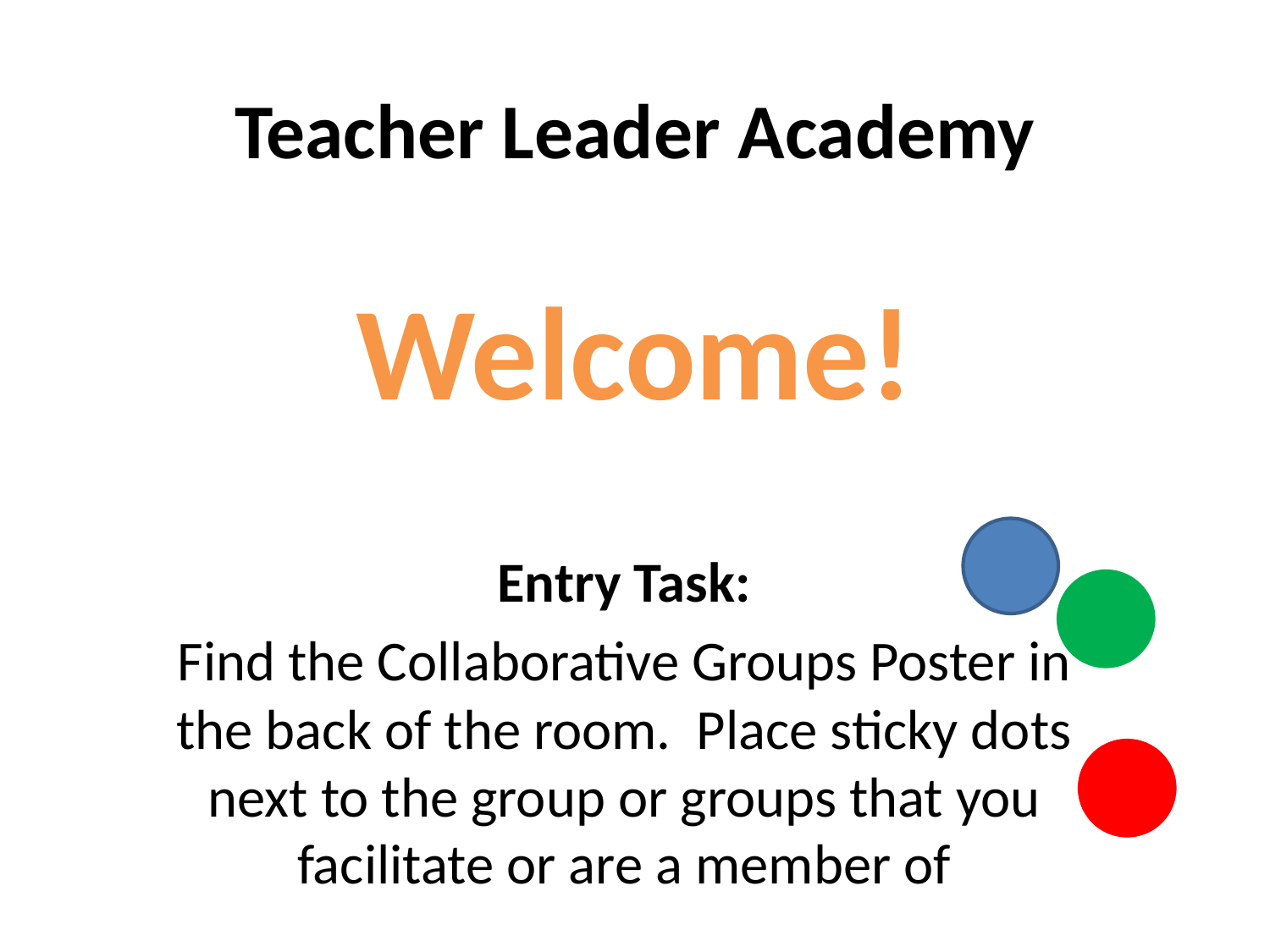

# Teacher Leader Academy Welcome!

Entry Task:
Find the Collaborative Groups Poster in the back of the room.  Place sticky dots next to the group or groups that you facilitate or are a member of